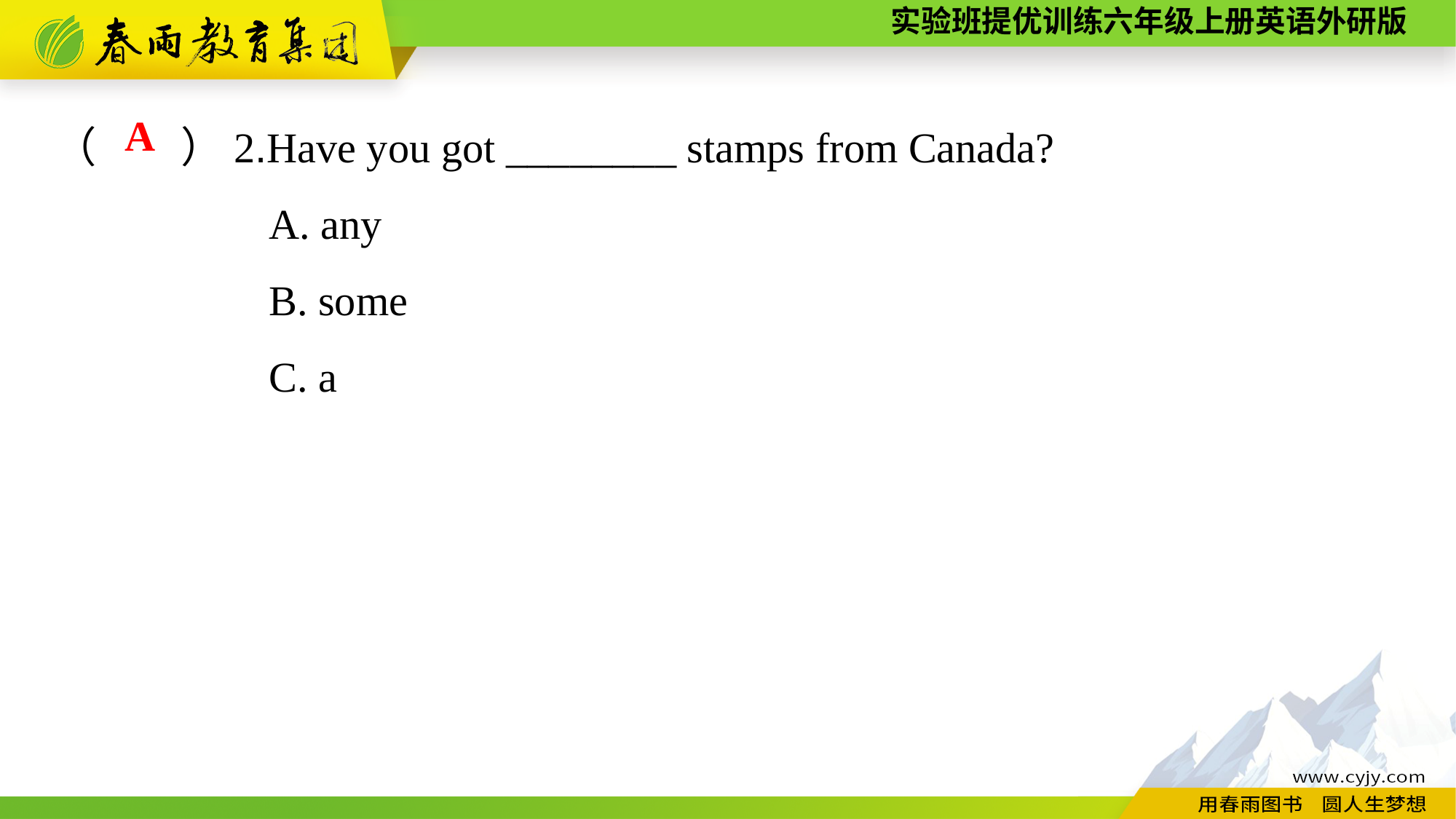

（　　）2.Have you got ________ stamps from Canada?
A. any
B. some
C. a
A